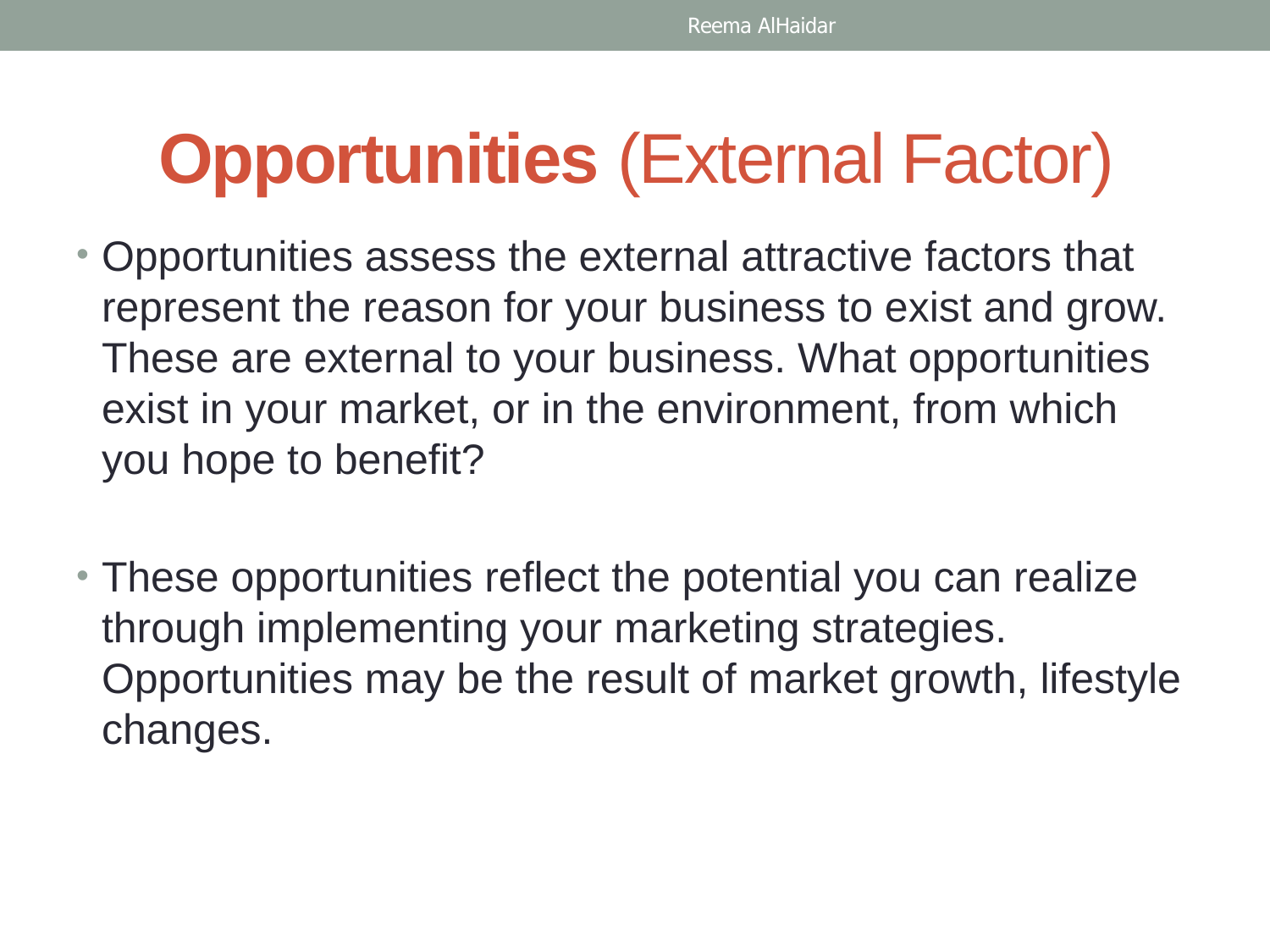

Reema AlHaidar
# Opportunities (External Factor)
Opportunities assess the external attractive factors that represent the reason for your business to exist and grow. These are external to your business. What opportunities exist in your market, or in the environment, from which you hope to benefit?

These opportunities reflect the potential you can realize through implementing your marketing strategies. Opportunities may be the result of market growth, lifestyle changes.